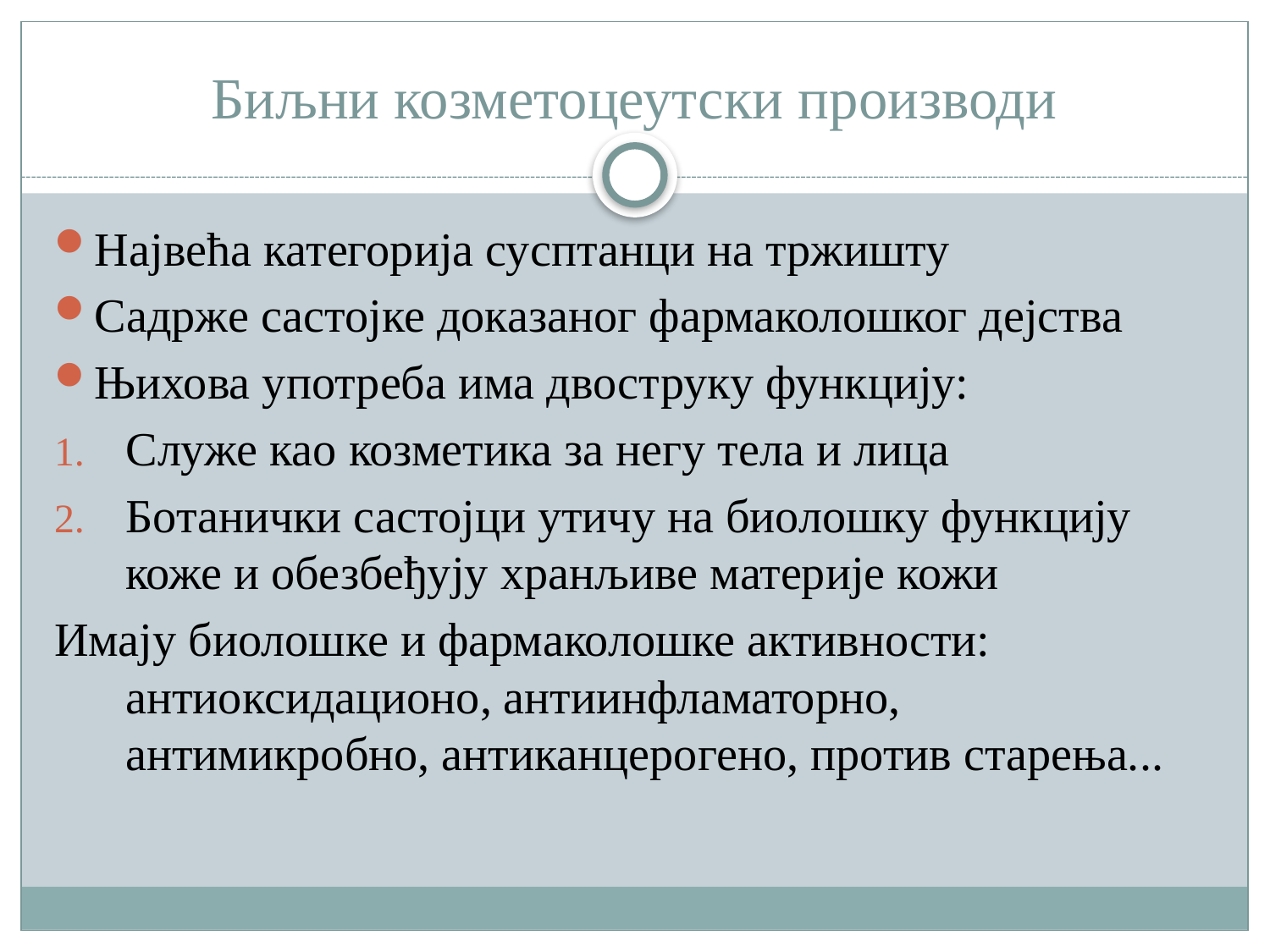

# Биљни козметоцеутски производи
Највећа категорија сусптанци на тржишту
Садрже састојке доказаног фармаколошког дејства
Њихова употреба има двоструку функцију:
Служе као козметика за негу тела и лица
Ботанички састојци утичу на биолошку функцију коже и обезбеђују хранљиве материје кожи
Имају биолошке и фармаколошке активности: антиоксидационо, антиинфламаторно, антимикробно, антиканцерогено, против старења...